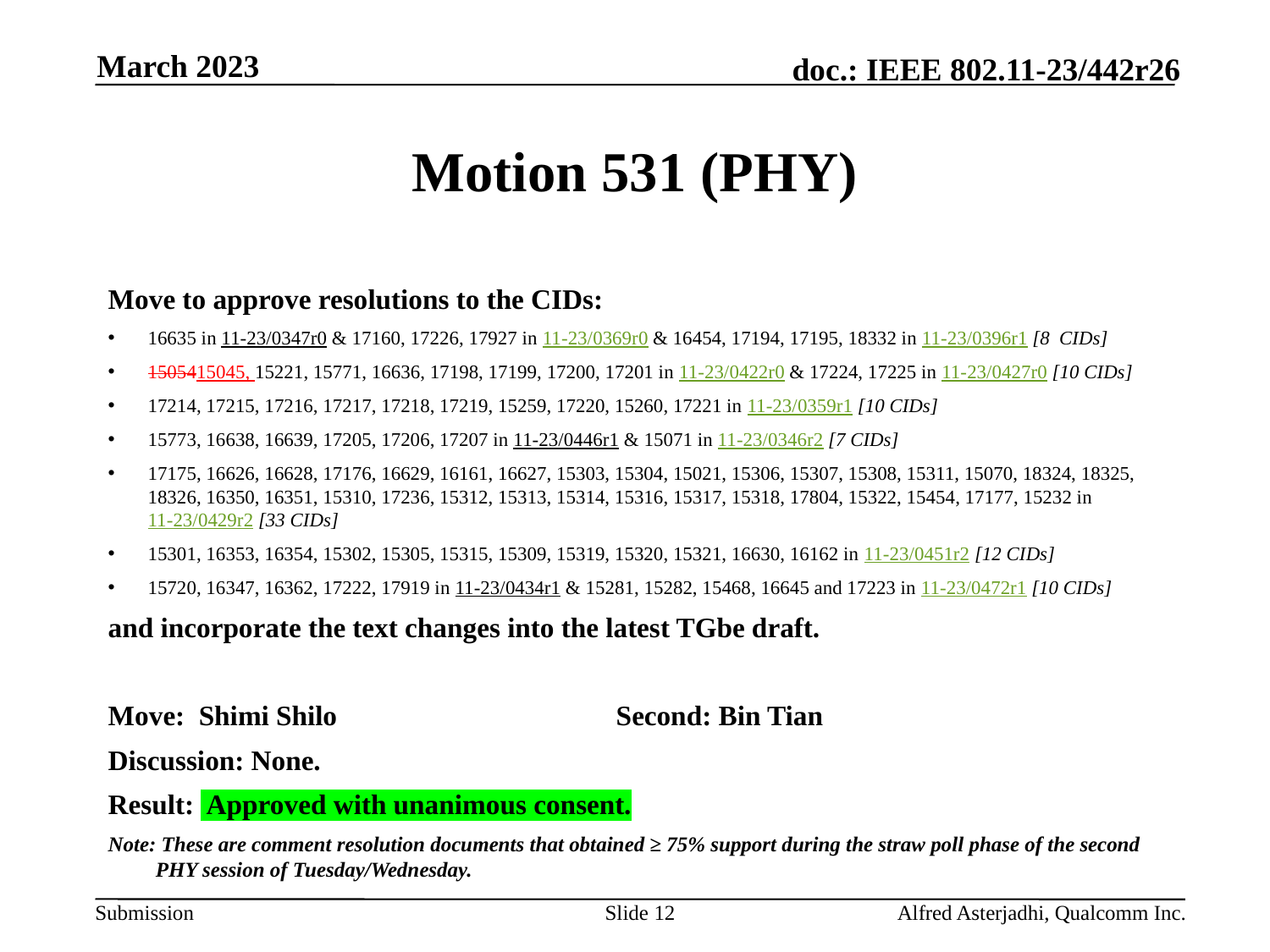

March 2023
# Motion 531 (PHY)
Move to approve resolutions to the CIDs:
16635 in 11-23/0347r0 & 17160, 17226, 17927 in 11-23/0369r0 & 16454, 17194, 17195, 18332 in 11-23/0396r1 [8  CIDs]
1505415045, 15221, 15771, 16636, 17198, 17199, 17200, 17201 in 11-23/0422r0 & 17224, 17225 in 11-23/0427r0 [10 CIDs]
17214, 17215, 17216, 17217, 17218, 17219, 15259, 17220, 15260, 17221 in 11-23/0359r1 [10 CIDs]
15773, 16638, 16639, 17205, 17206, 17207 in 11-23/0446r1 & 15071 in 11-23/0346r2 [7 CIDs]
17175, 16626, 16628, 17176, 16629, 16161, 16627, 15303, 15304, 15021, 15306, 15307, 15308, 15311, 15070, 18324, 18325, 18326, 16350, 16351, 15310, 17236, 15312, 15313, 15314, 15316, 15317, 15318, 17804, 15322, 15454, 17177, 15232 in 11-23/0429r2 [33 CIDs]
15301, 16353, 16354, 15302, 15305, 15315, 15309, 15319, 15320, 15321, 16630, 16162 in 11-23/0451r2 [12 CIDs]
15720, 16347, 16362, 17222, 17919 in 11-23/0434r1 & 15281, 15282, 15468, 16645 and 17223 in 11-23/0472r1 [10 CIDs]
and incorporate the text changes into the latest TGbe draft.

Move:  Shimi Shilo			Second: Bin Tian
Discussion: None.
Result:  Approved with unanimous consent.
Note: These are comment resolution documents that obtained ≥ 75% support during the straw poll phase of the second PHY session of Tuesday/Wednesday.
Slide 12
Alfred Asterjadhi, Qualcomm Inc.